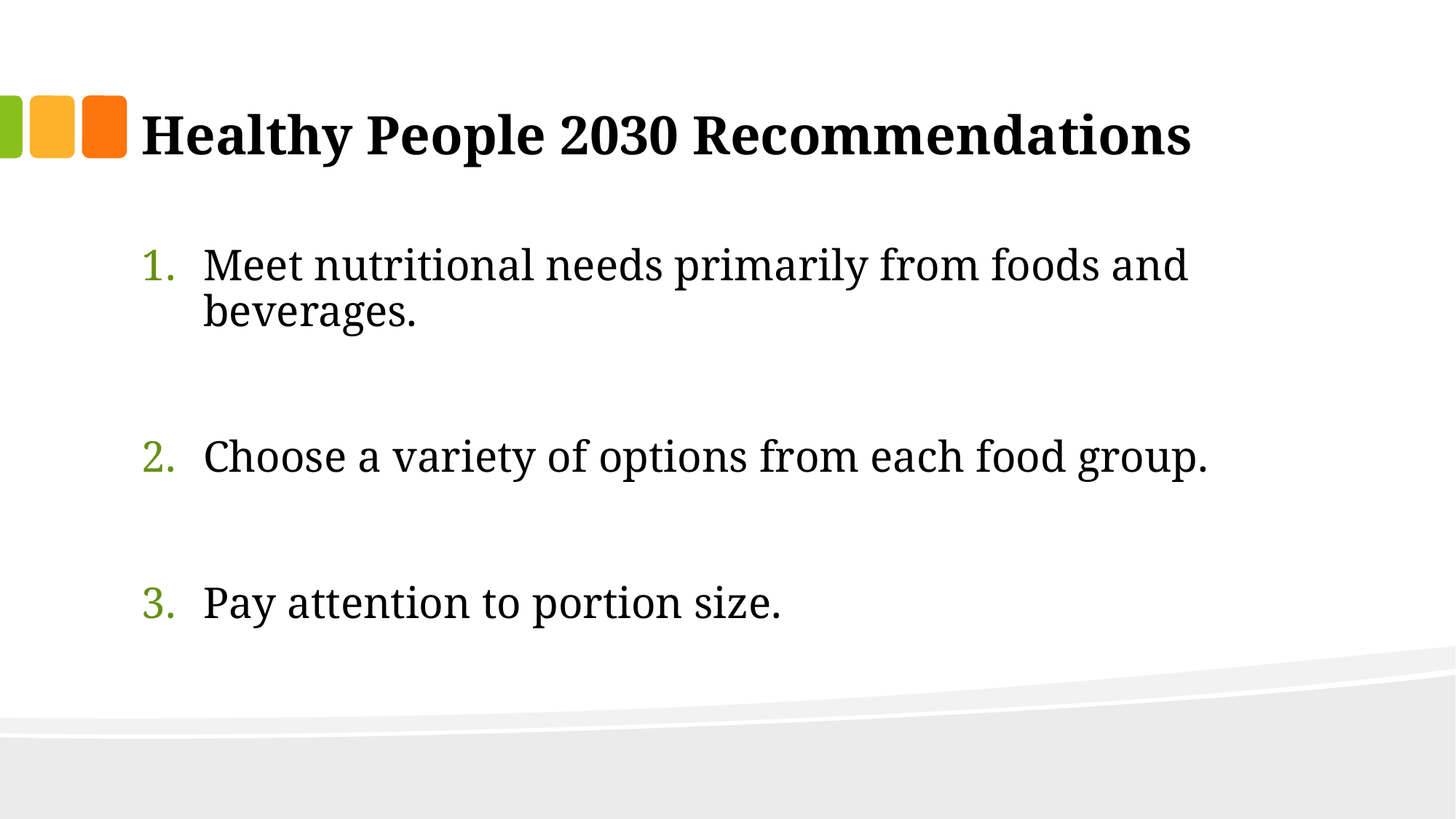

# Healthy People 2030 Recommendations
Meet nutritional needs primarily from foods and beverages.

Choose a variety of options from each food group.

Pay attention to portion size.